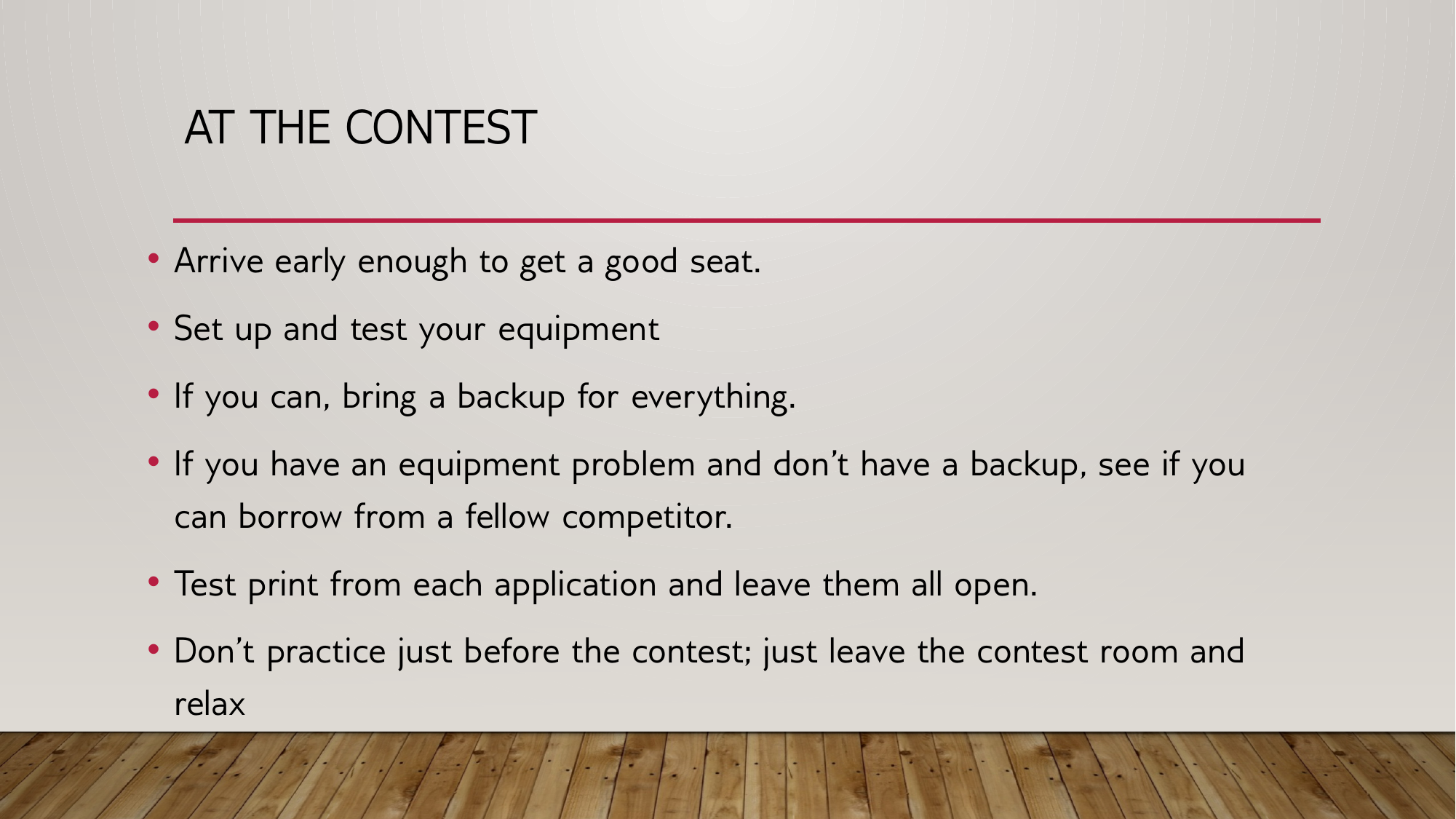

# At The contest
Arrive early enough to get a good seat.
Set up and test your equipment
If you can, bring a backup for everything.
If you have an equipment problem and don’t have a backup, see if you can borrow from a fellow competitor.
Test print from each application and leave them all open.
Don’t practice just before the contest; just leave the contest room and relax